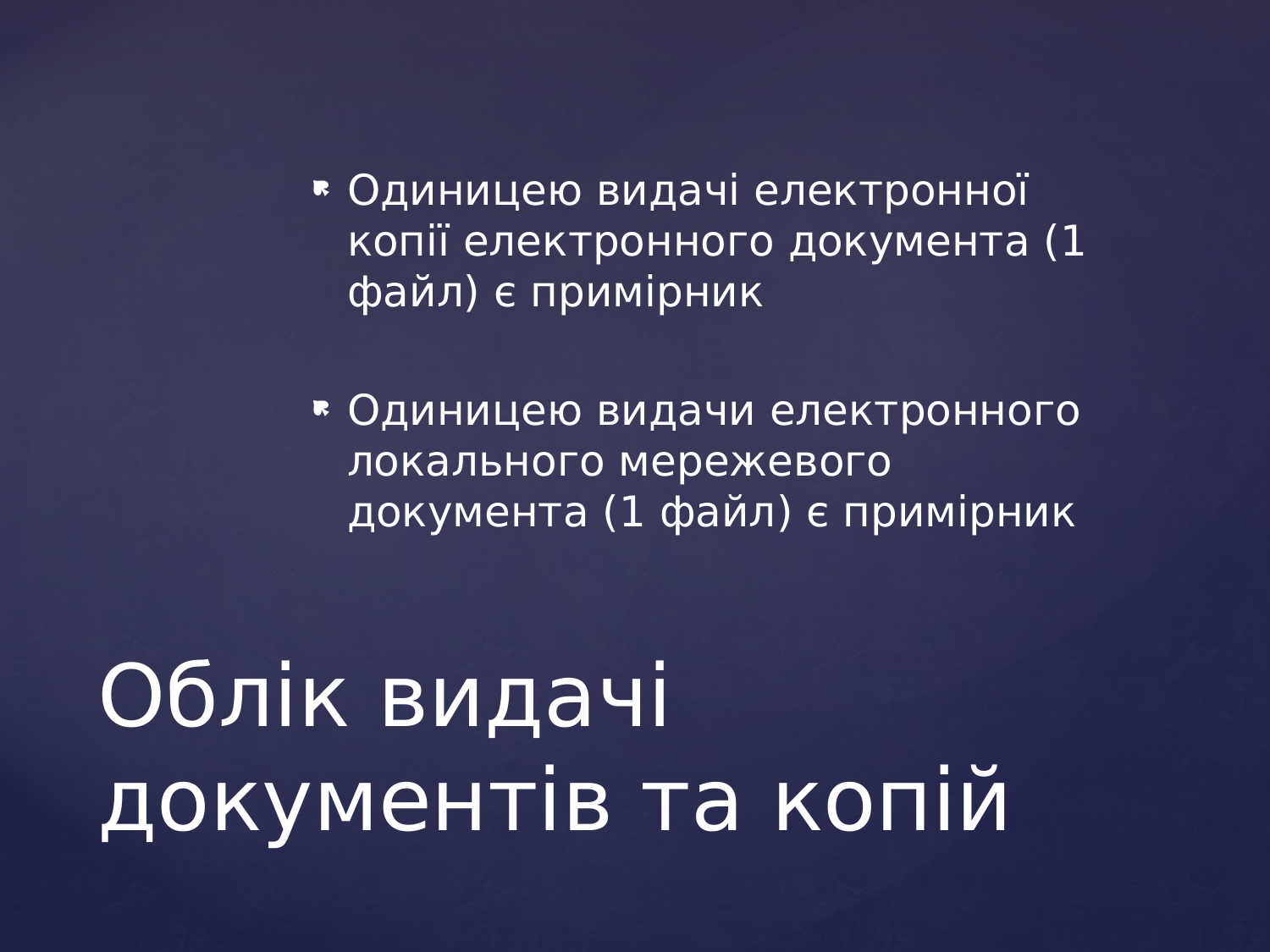

Одиницею видачі електронної копії електронного документа (1 файл) є примірник

Одиницею видачи електронного локального мережевого документа (1 файл) є примірник
# Облік видачі документів та копій